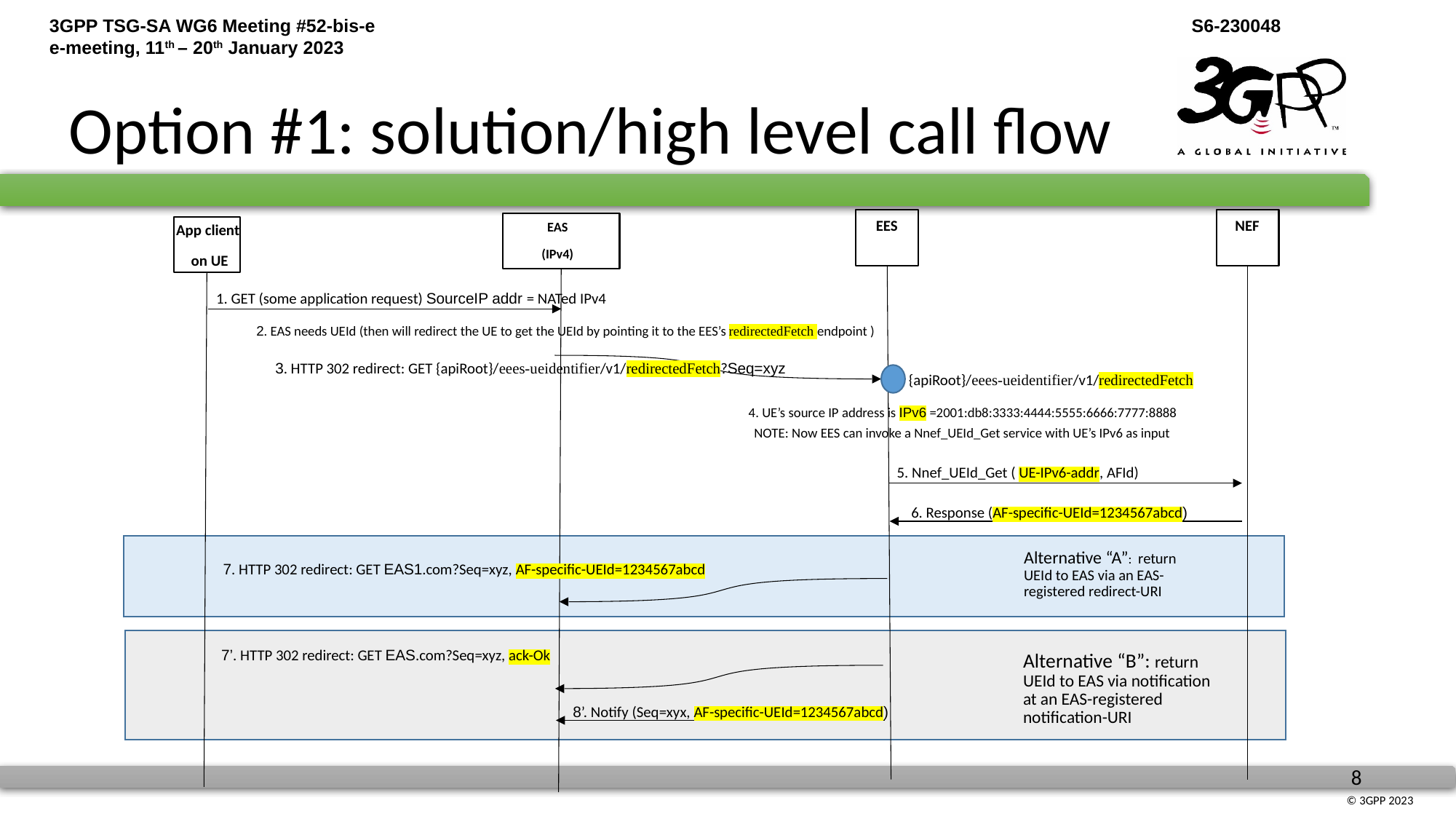

Option #1: solution/high level call flow

NEF

EES

EAS
(IPv4)
App client
on UE
1. GET (some application request) SourceIP addr = NATed IPv4
2. EAS needs UEId (then will redirect the UE to get the UEId by pointing it to the EES’s redirectedFetch endpoint )
3. HTTP 302 redirect: GET {apiRoot}/eees-ueidentifier/v1/redirectedFetch?Seq=xyz

{apiRoot}/eees-ueidentifier/v1/redirectedFetch
4. UE’s source IP address is IPv6 =2001:db8:3333:4444:5555:6666:7777:8888
NOTE: Now EES can invoke a Nnef_UEId_Get service with UE’s IPv6 as input
5. Nnef_UEId_Get ( UE-IPv6-addr, AFId)
6. Response (AF-specific-UEId=1234567abcd)

Alternative “A”:  return UEId to EAS via an EAS-registered redirect-URI
7. HTTP 302 redirect: GET EAS1.com?Seq=xyz, AF-specific-UEId=1234567abcd

Alternative “B”: return UEId to EAS via notification at an EAS-registered notification-URI
7’. HTTP 302 redirect: GET EAS.com?Seq=xyz, ack-Ok
8’. Notify (Seq=xyx, AF-specific-UEId=1234567abcd)